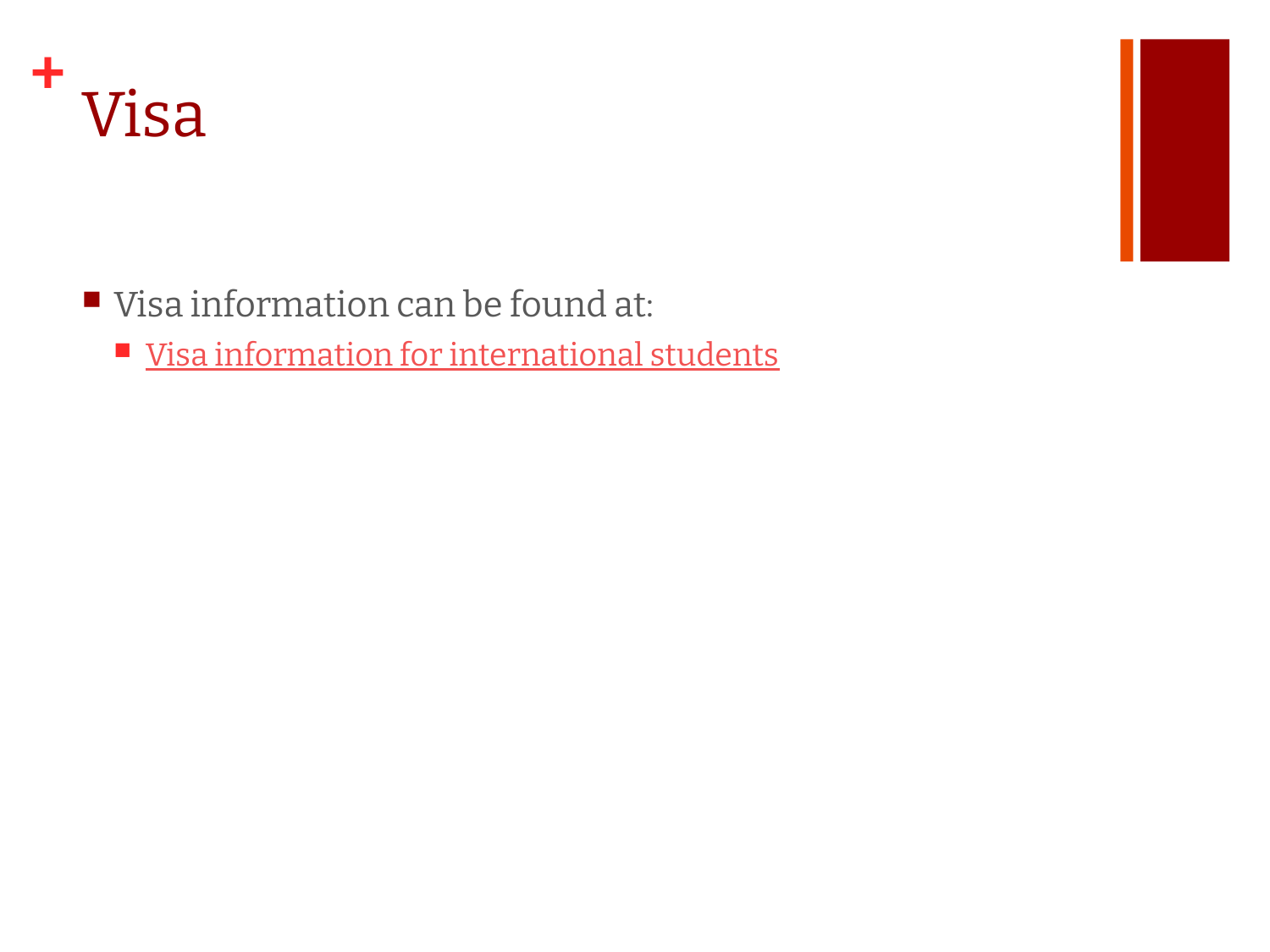

# Visa
Visa information can be found at:
Visa information for international students